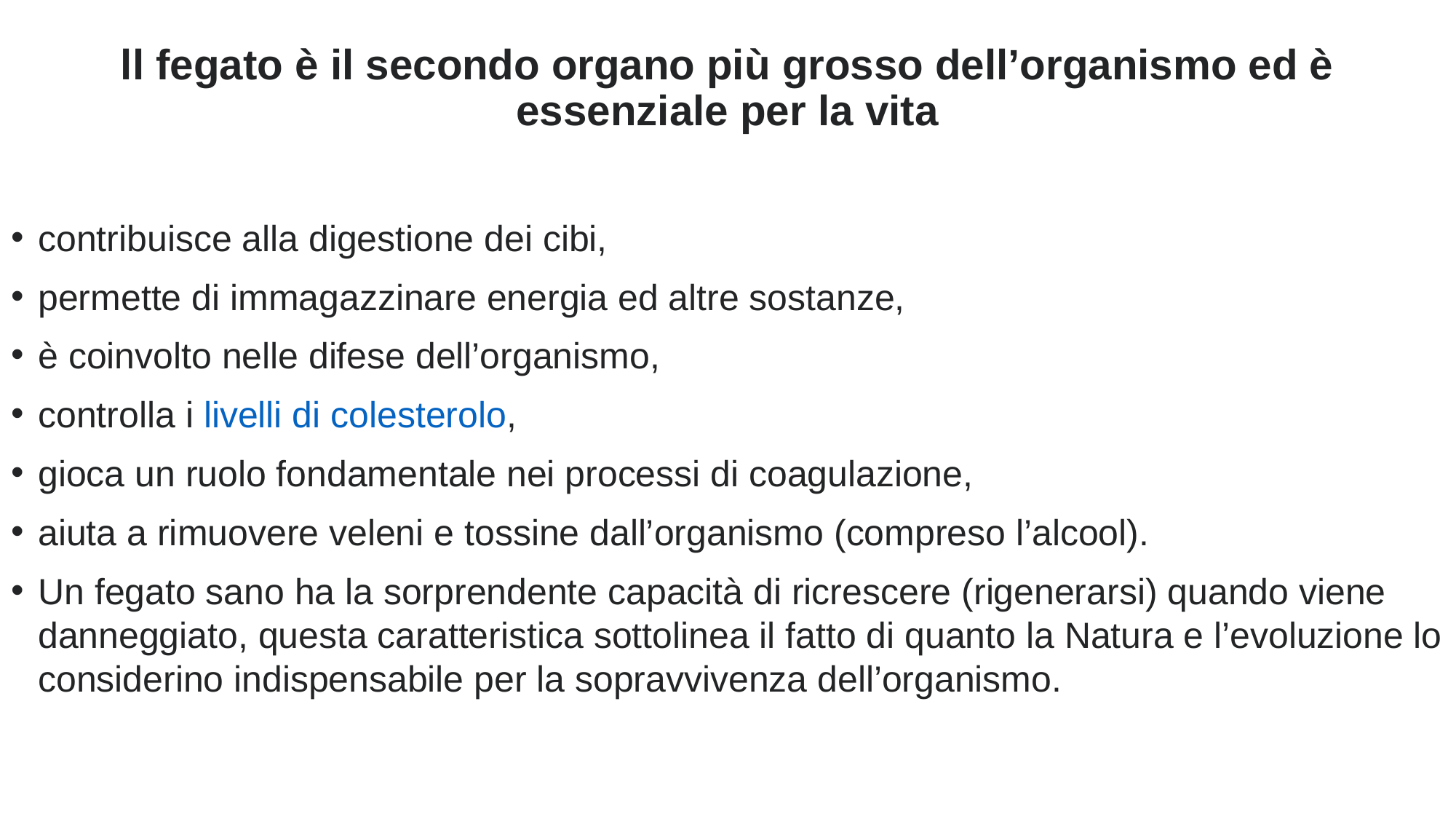

# ll fegato è il secondo organo più grosso dell’organismo ed è essenziale per la vita

contribuisce alla digestione dei cibi,
permette di immagazzinare energia ed altre sostanze,
è coinvolto nelle difese dell’organismo,
controlla i livelli di colesterolo,
gioca un ruolo fondamentale nei processi di coagulazione,
aiuta a rimuovere veleni e tossine dall’organismo (compreso l’alcool).
Un fegato sano ha la sorprendente capacità di ricrescere (rigenerarsi) quando viene danneggiato, questa caratteristica sottolinea il fatto di quanto la Natura e l’evoluzione lo considerino indispensabile per la sopravvivenza dell’organismo.